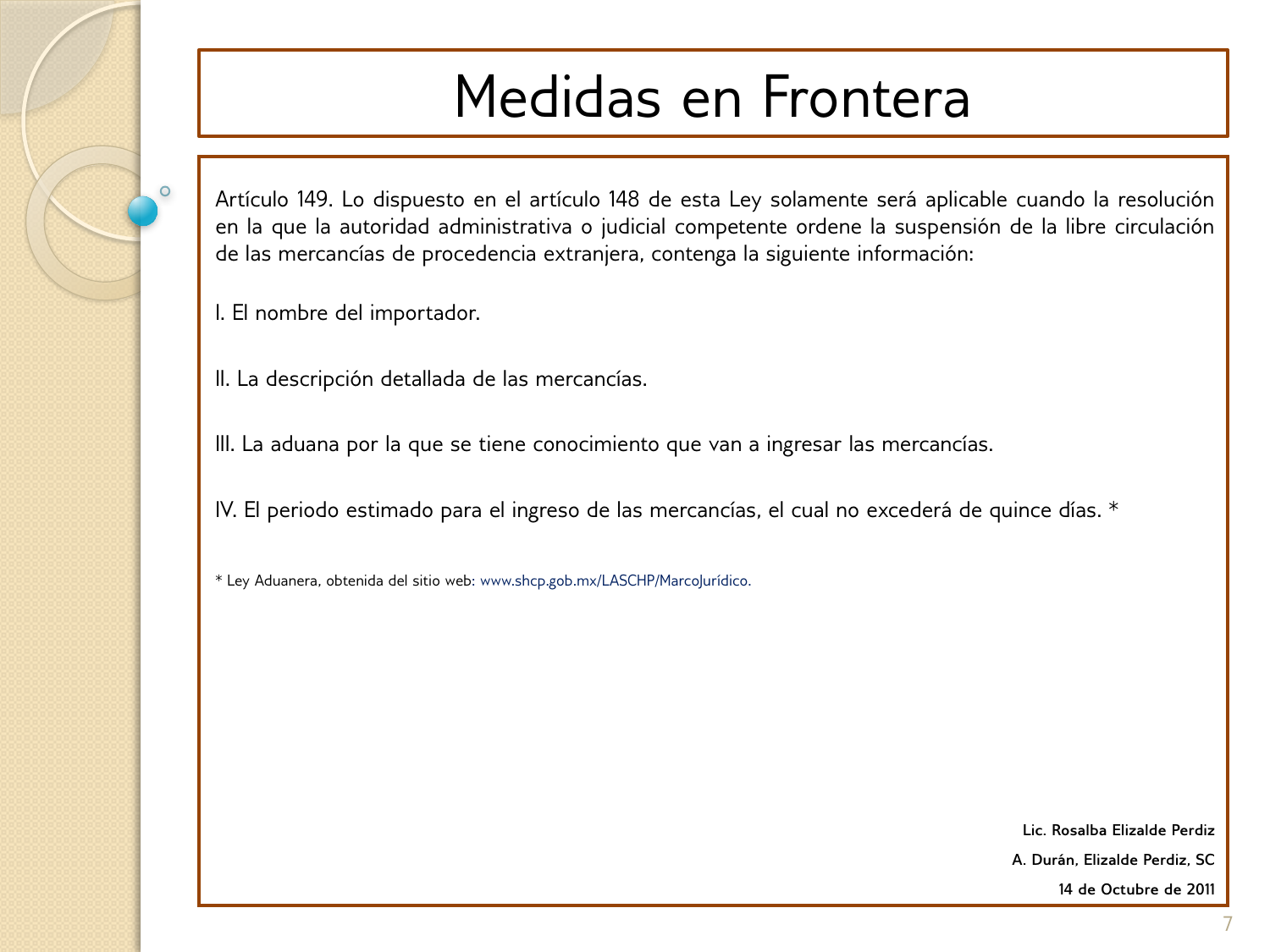

# Medidas en Frontera

Artículo 149. Lo dispuesto en el artículo 148 de esta Ley solamente será aplicable cuando la resolución en la que la autoridad administrativa o judicial competente ordene la suspensión de la libre circulación de las mercancías de procedencia extranjera, contenga la siguiente información:

I. El nombre del importador.

II. La descripción detallada de las mercancías.

III. La aduana por la que se tiene conocimiento que van a ingresar las mercancías.

IV. El periodo estimado para el ingreso de las mercancías, el cual no excederá de quince días. *

* Ley Aduanera, obtenida del sitio web: www.shcp.gob.mx/LASCHP/MarcoJurídico.

Lic. Rosalba Elizalde Perdiz
A. Durán, Elizalde Perdiz, SC
14 de Octubre de 2011

7